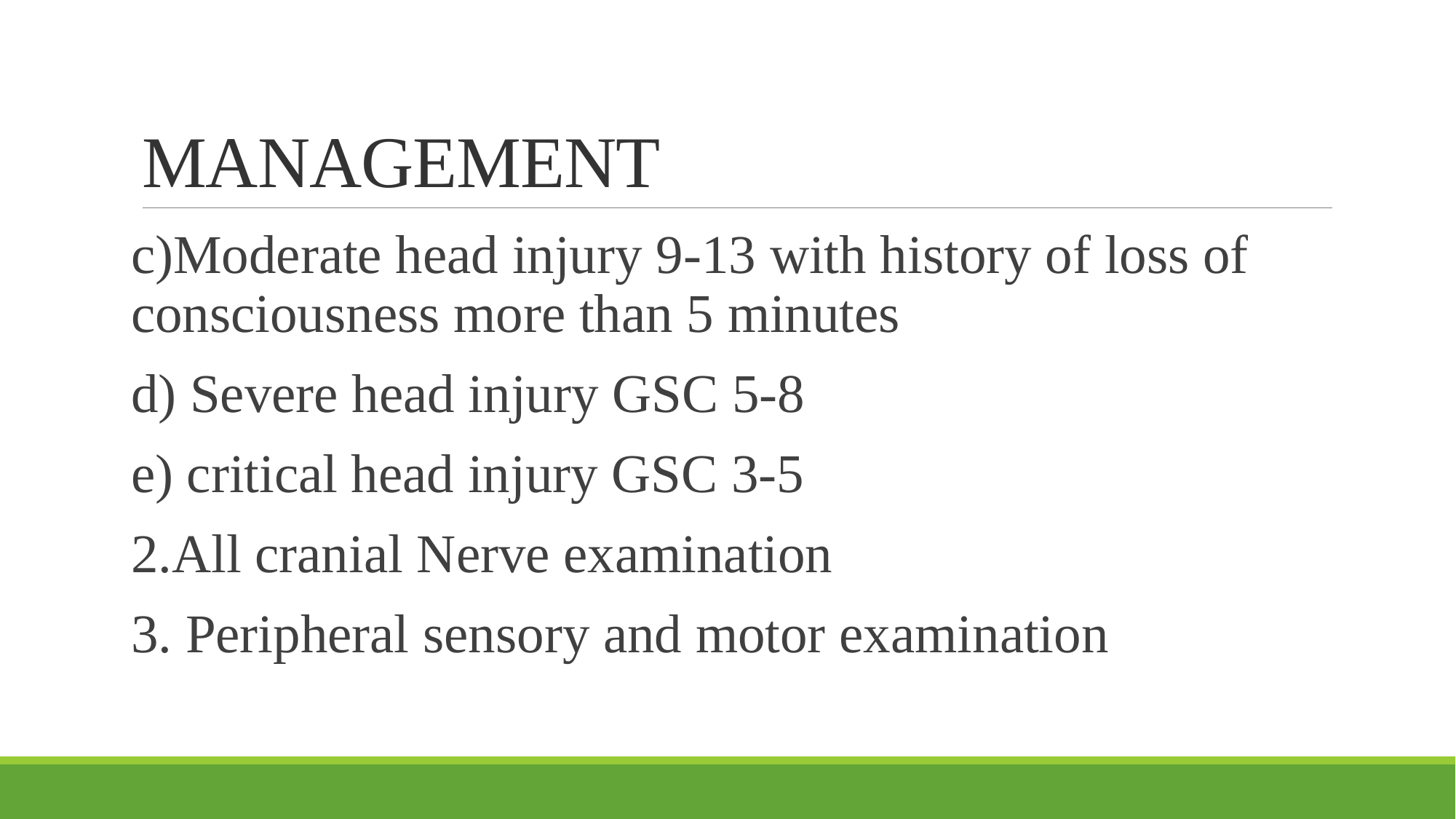

# MANAGEMENT
c)Moderate head injury 9-13 with history of loss of consciousness more than 5 minutes
d) Severe head injury GSC 5-8
e) critical head injury GSC 3-5
2.All cranial Nerve examination
3. Peripheral sensory and motor examination